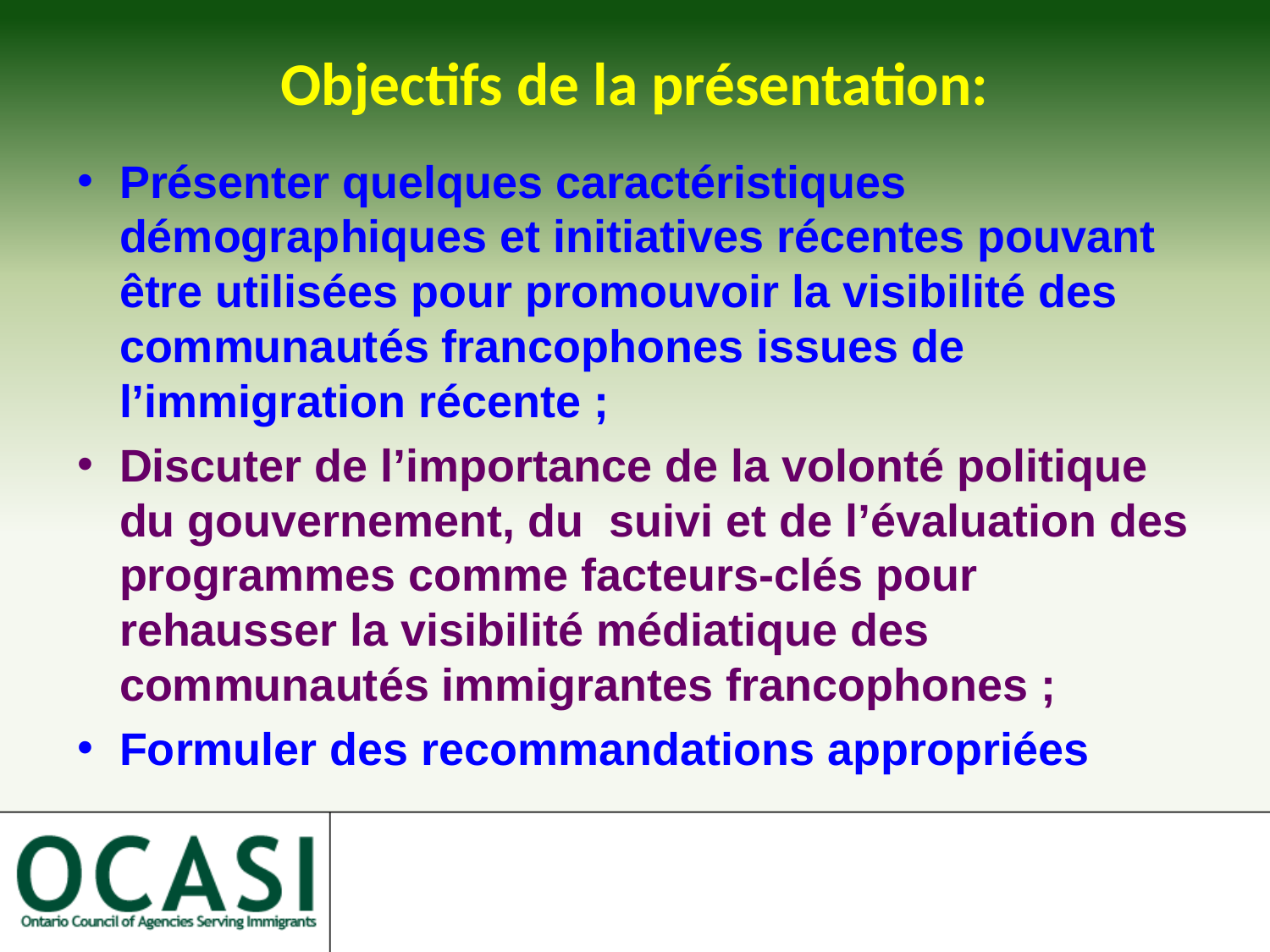

# Objectifs de la présentation:
Présenter quelques caractéristiques démographiques et initiatives récentes pouvant être utilisées pour promouvoir la visibilité des communautés francophones issues de l’immigration récente ;
Discuter de l’importance de la volonté politique du gouvernement, du  suivi et de l’évaluation des programmes comme facteurs-clés pour rehausser la visibilité médiatique des communautés immigrantes francophones ;
Formuler des recommandations appropriées